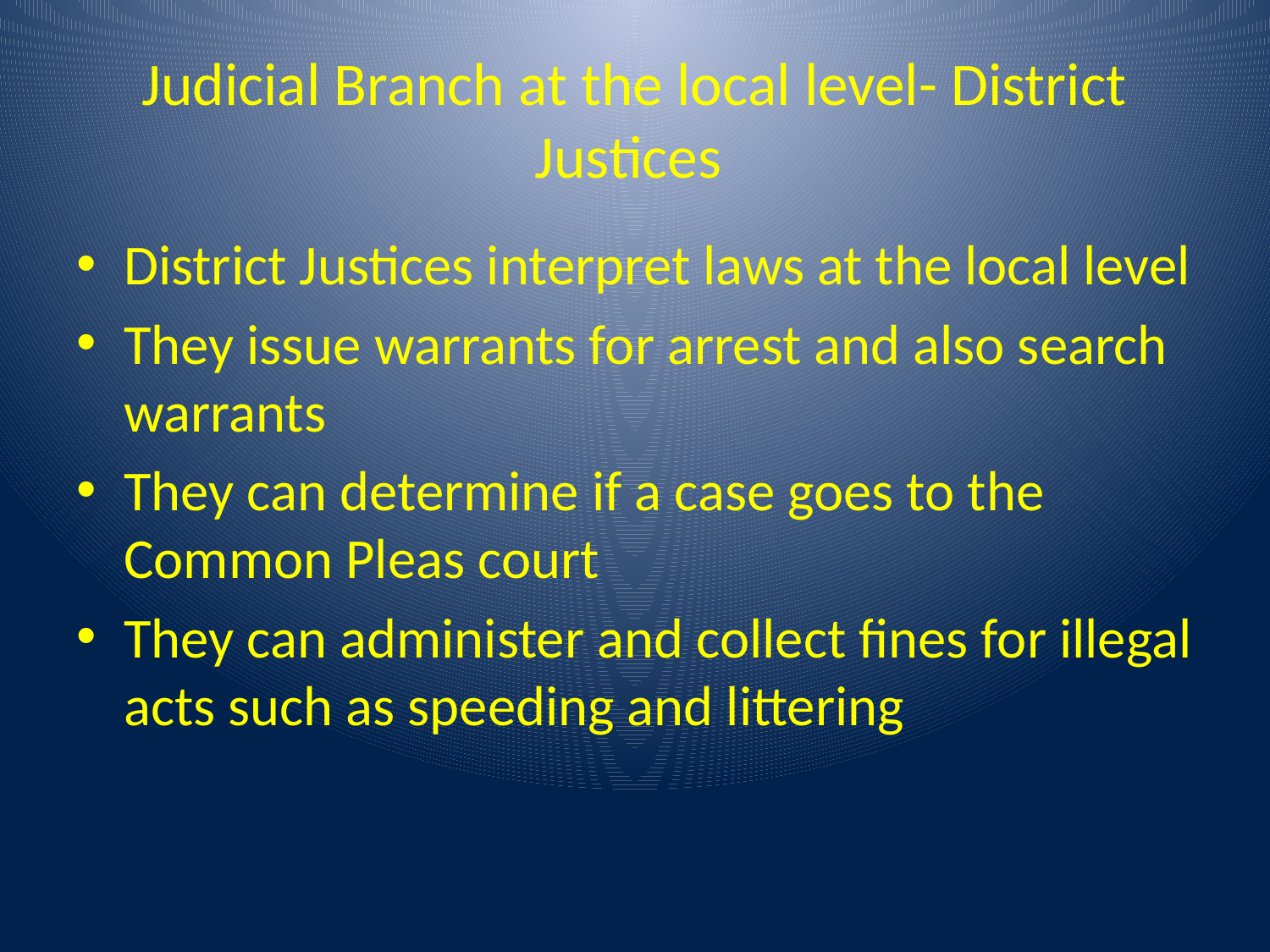

# Judicial Branch at the local level- District Justices
District Justices interpret laws at the local level
They issue warrants for arrest and also search warrants
They can determine if a case goes to the Common Pleas court
They can administer and collect fines for illegal acts such as speeding and littering